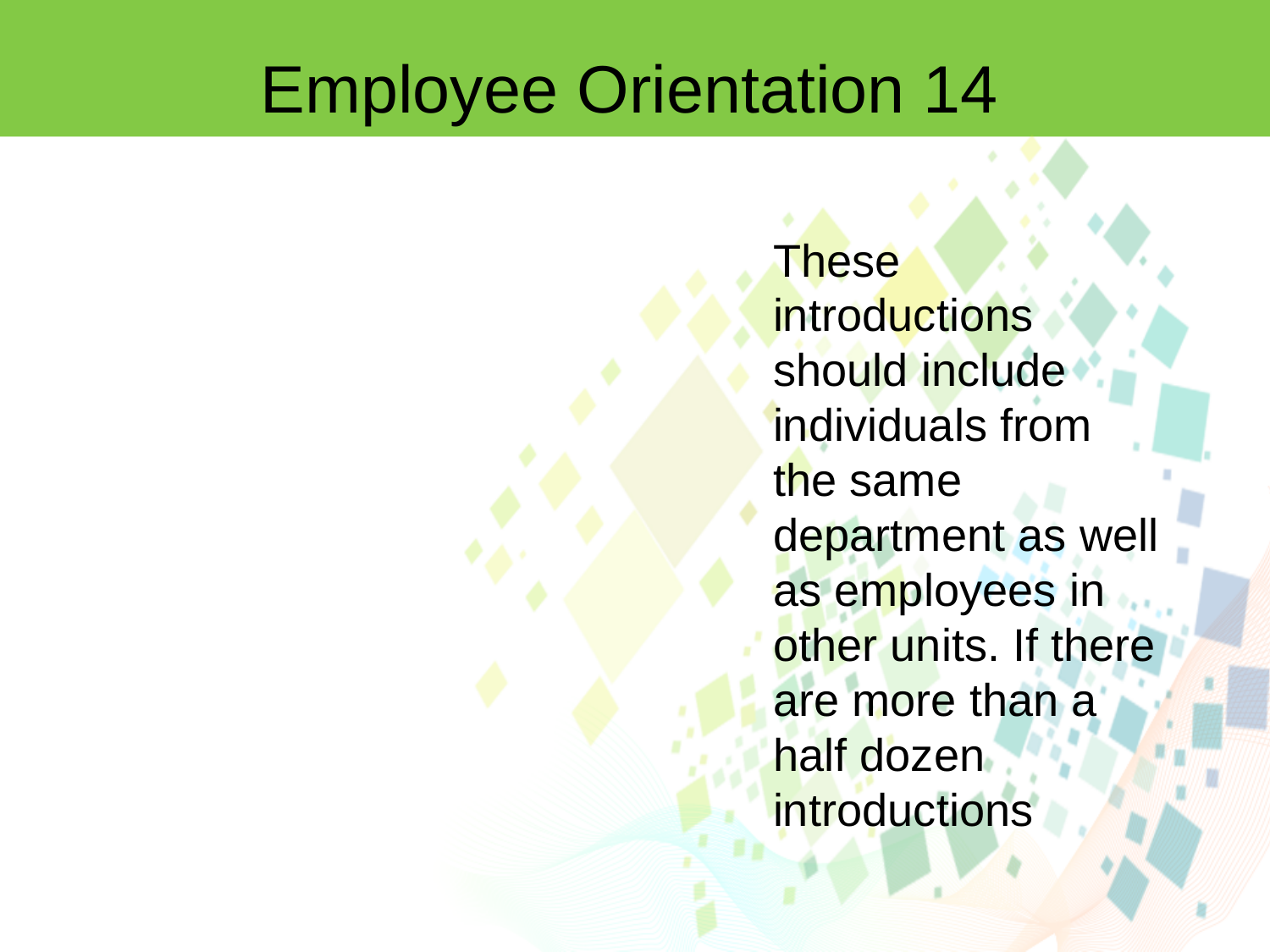

Employee Orientation 14
These introductions should include
individuals from the same department as well as employees in other units. If there
are more than a half dozen introductions